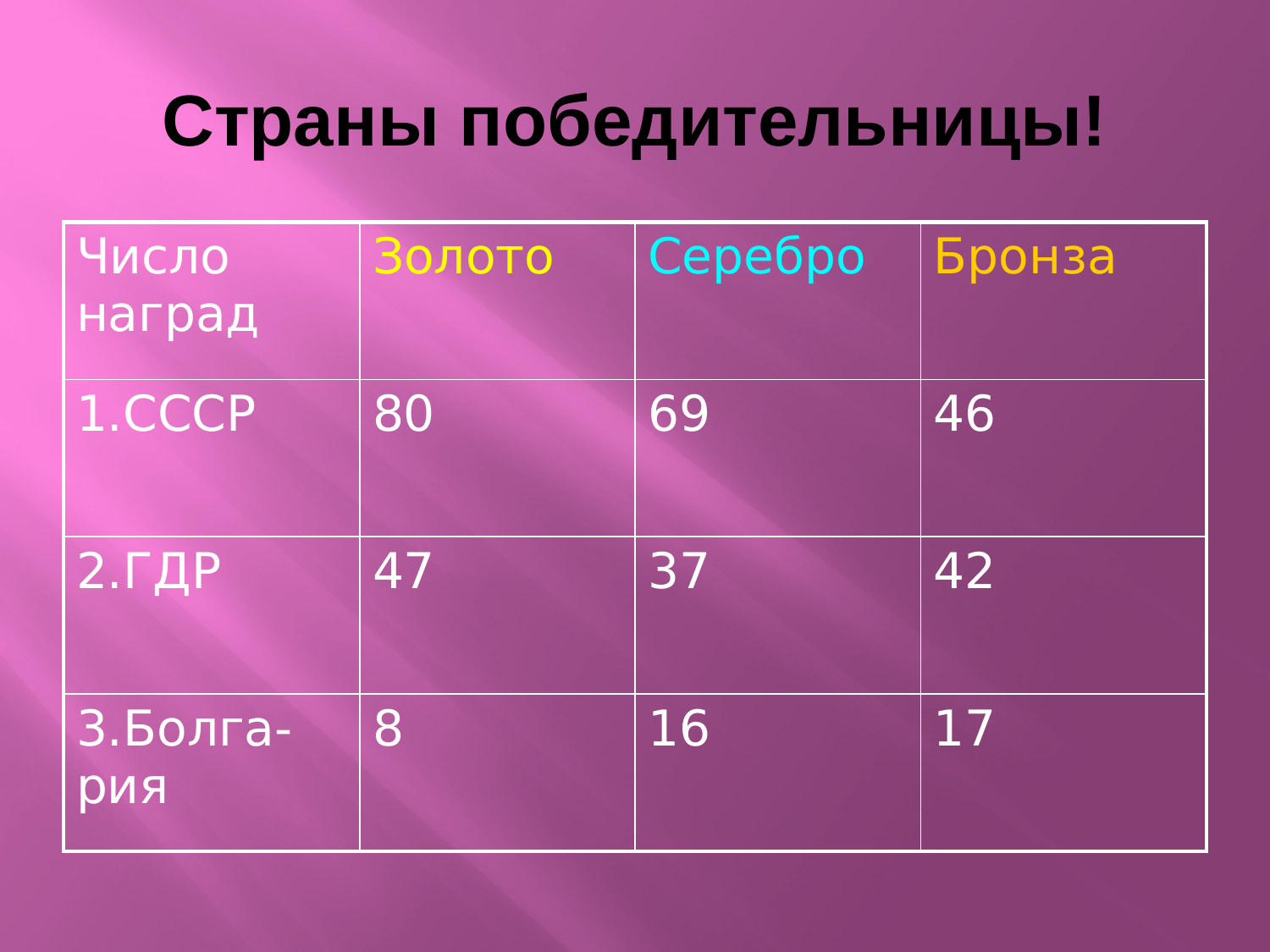

# Страны победительницы!
| Число наград | Золото | Серебро | Бронза |
| --- | --- | --- | --- |
| 1.СССР | 80 | 69 | 46 |
| 2.ГДР | 47 | 37 | 42 |
| 3.Болга- рия | 8 | 16 | 17 |